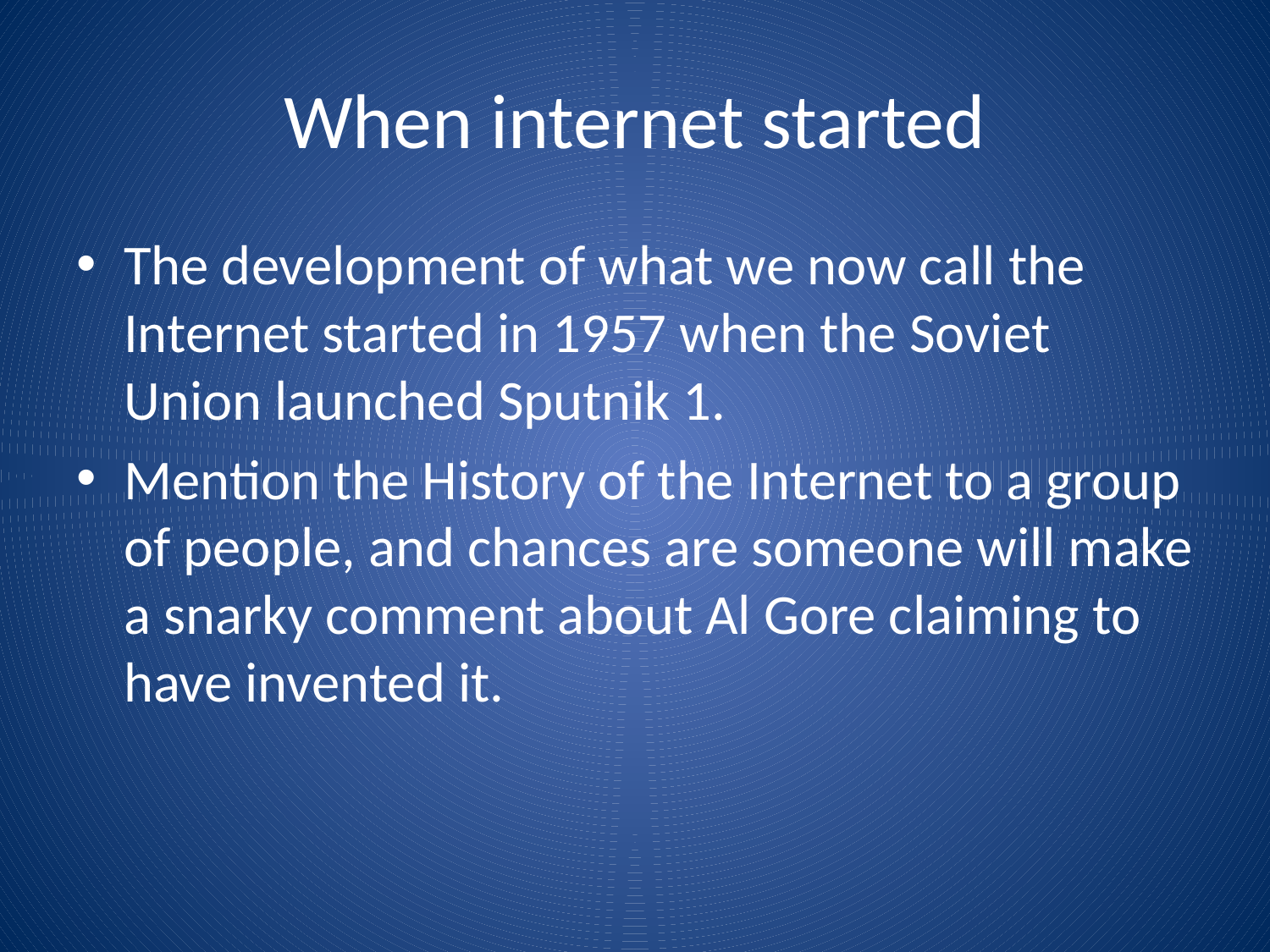

# When internet started
The development of what we now call the Internet started in 1957 when the Soviet Union launched Sputnik 1.
Mention the History of the Internet to a group of people, and chances are someone will make a snarky comment about Al Gore claiming to have invented it.